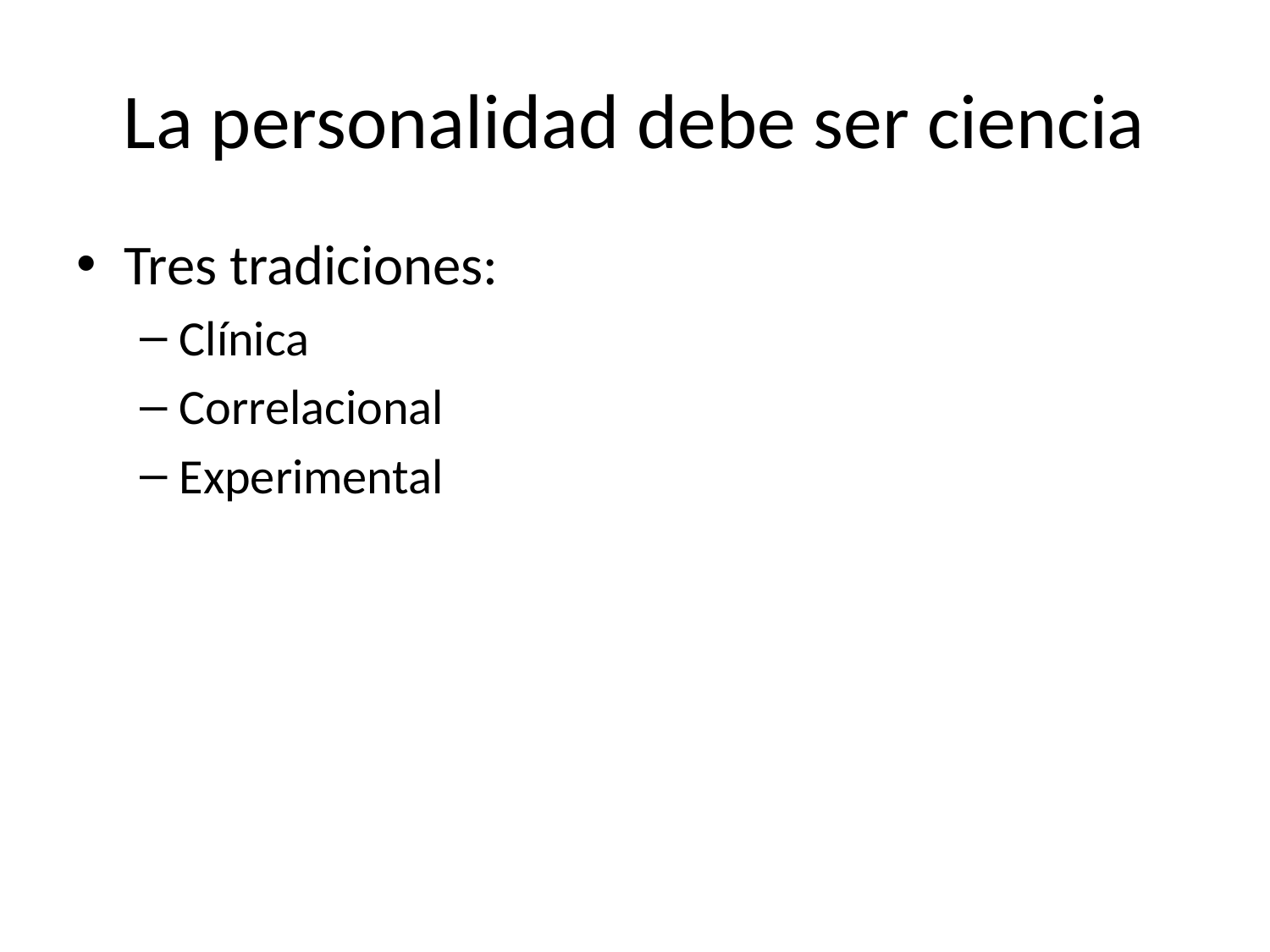

# La personalidad debe ser ciencia
Tres tradiciones:
Clínica
Correlacional
Experimental